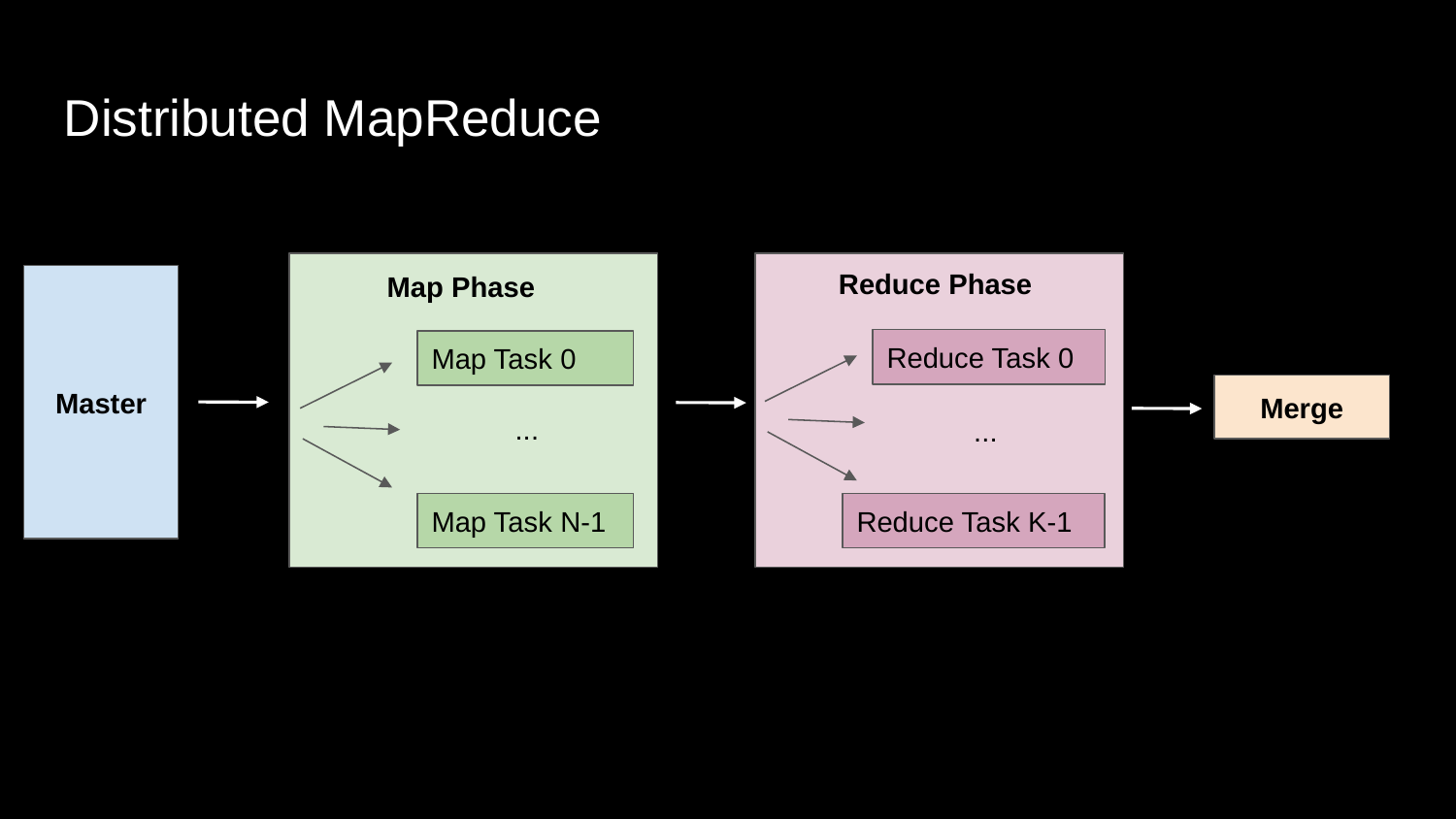

Distributed MapReduce
Reduce Phase

Map Phase
Master
Reduce Task 0
Map Task 0

Merge
...
...

Map Task N-1
Reduce Task K-1